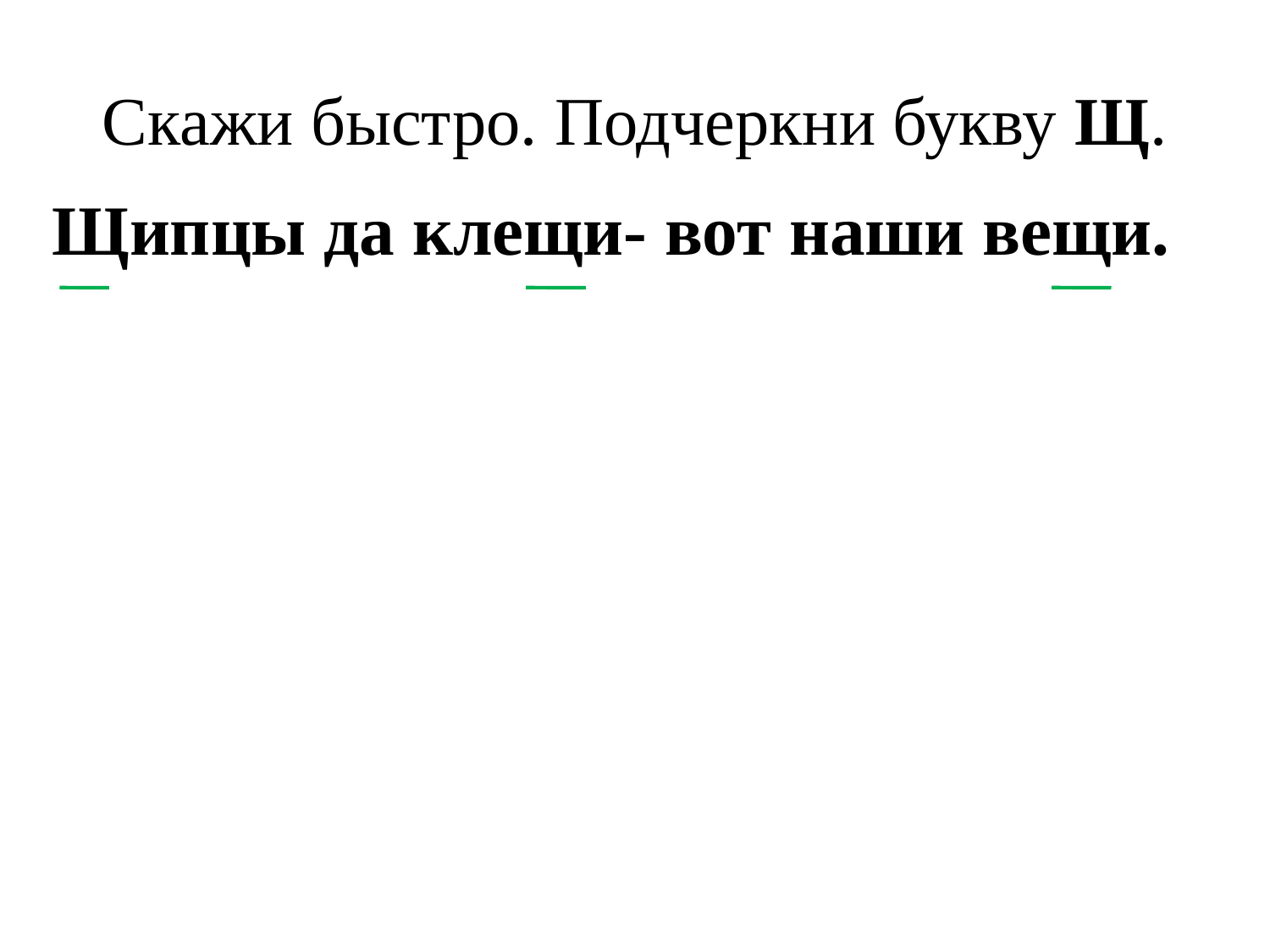

# Скажи быстро. Подчеркни букву Щ.
Щипцы да клещи- вот наши вещи.